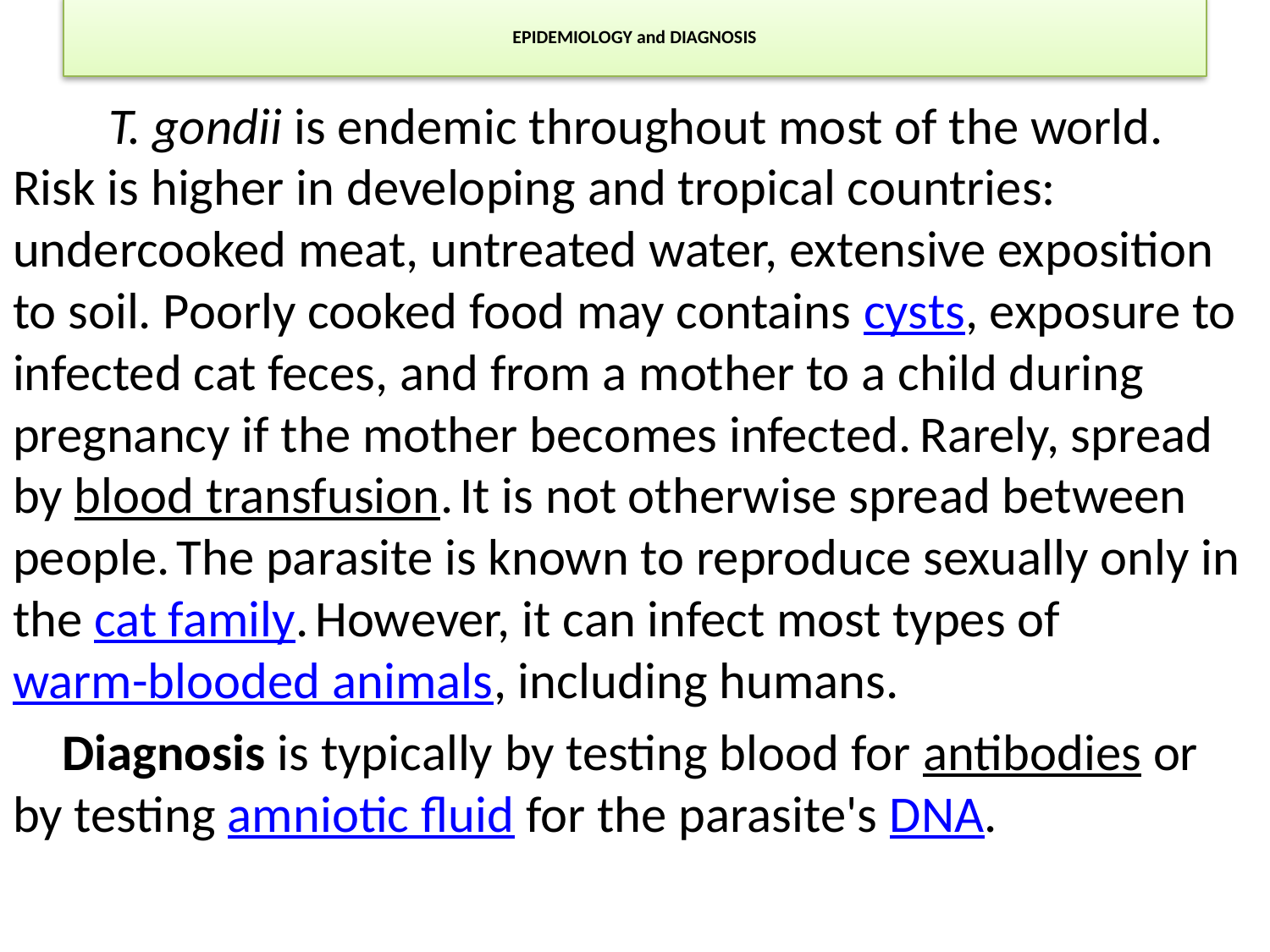

# EPIDEMIOLOGY and DIAGNOSIS
    T. gondii is endemic throughout most of the world. Risk is higher in developing and tropical countries: undercooked meat, untreated water, extensive exposition to soil. Poorly cooked food may contains cysts, exposure to infected cat feces, and from a mother to a child during pregnancy if the mother becomes infected. Rarely, spread by blood transfusion. It is not otherwise spread between people. The parasite is known to reproduce sexually only in the cat family. However, it can infect most types of warm-blooded animals, including humans.
Diagnosis is typically by testing blood for antibodies or by testing amniotic fluid for the parasite's DNA.